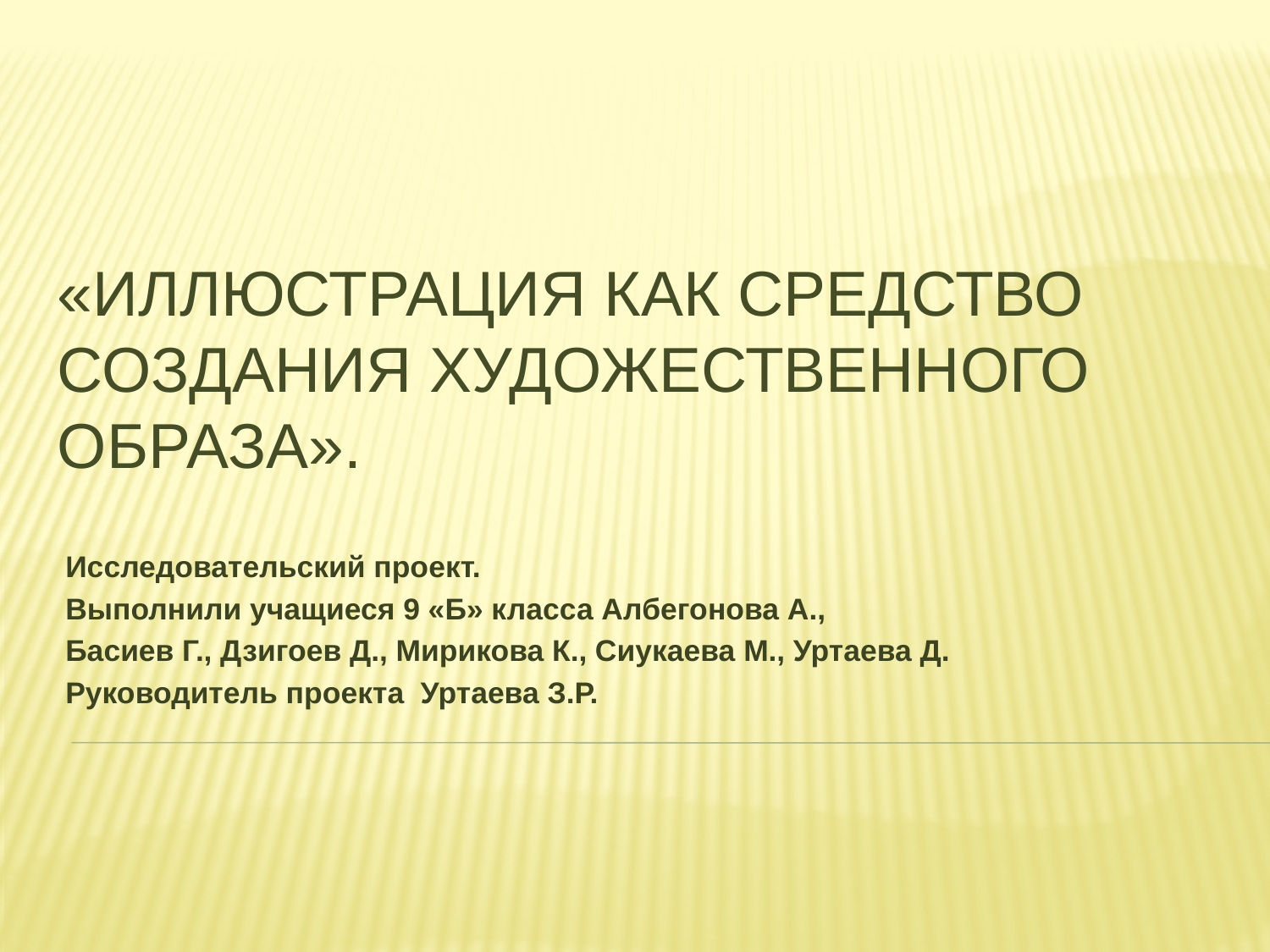

# «Иллюстрация как средство создания художественного образа».
Исследовательский проект.
Выполнили учащиеся 9 «Б» класса Албегонова А.,
Басиев Г., Дзигоев Д., Мирикова К., Сиукаева М., Уртаева Д.
Руководитель проекта  Уртаева З.Р.